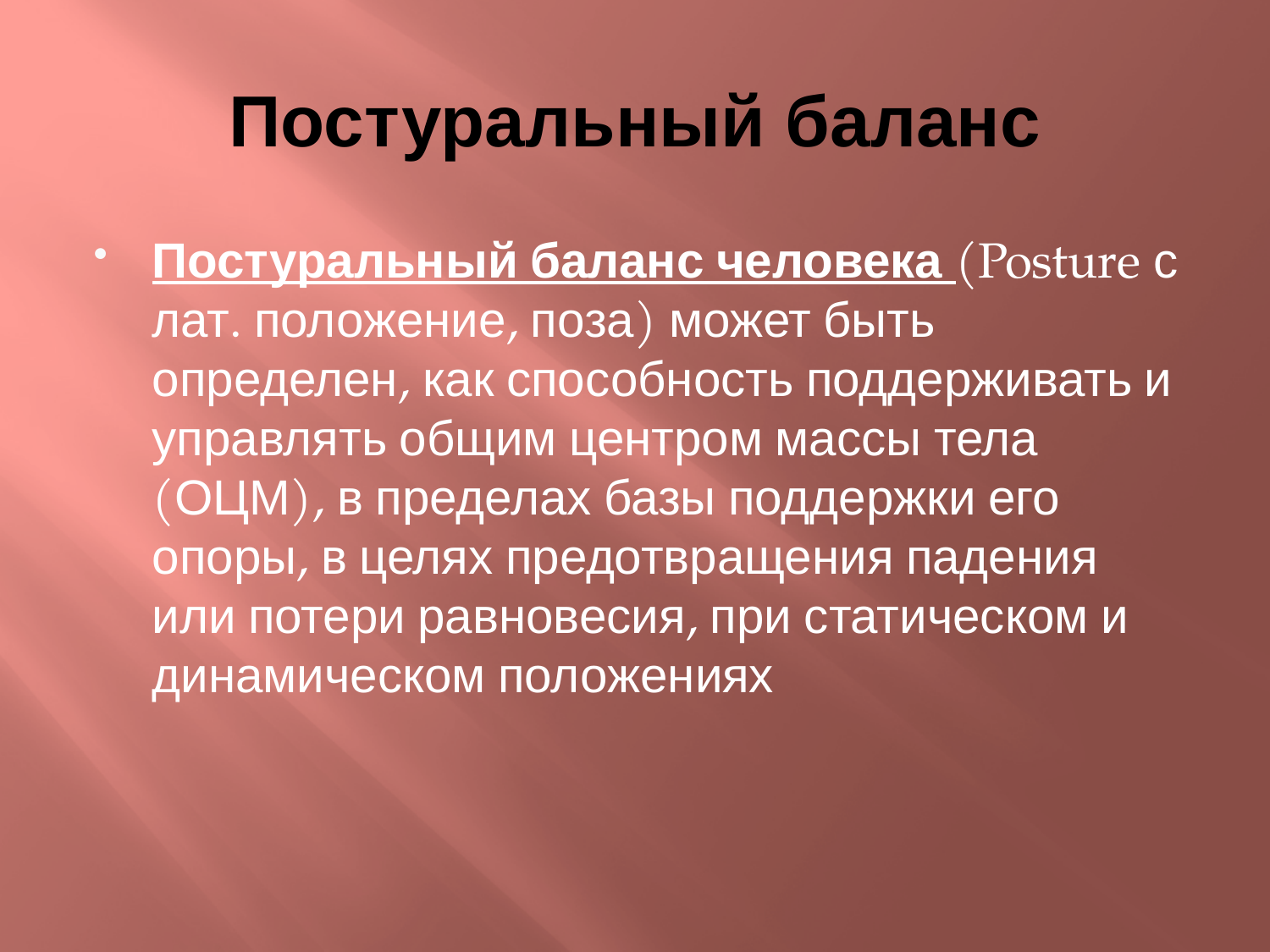

# Постуральный баланс
Постуральный баланс человека (Posture с лат. положение, поза) может быть определен, как способность поддерживать и управлять общим центром массы тела (ОЦМ), в пределах базы поддержки его опоры, в целях предотвращения падения или потери равновесия, при статическом и динамическом положениях